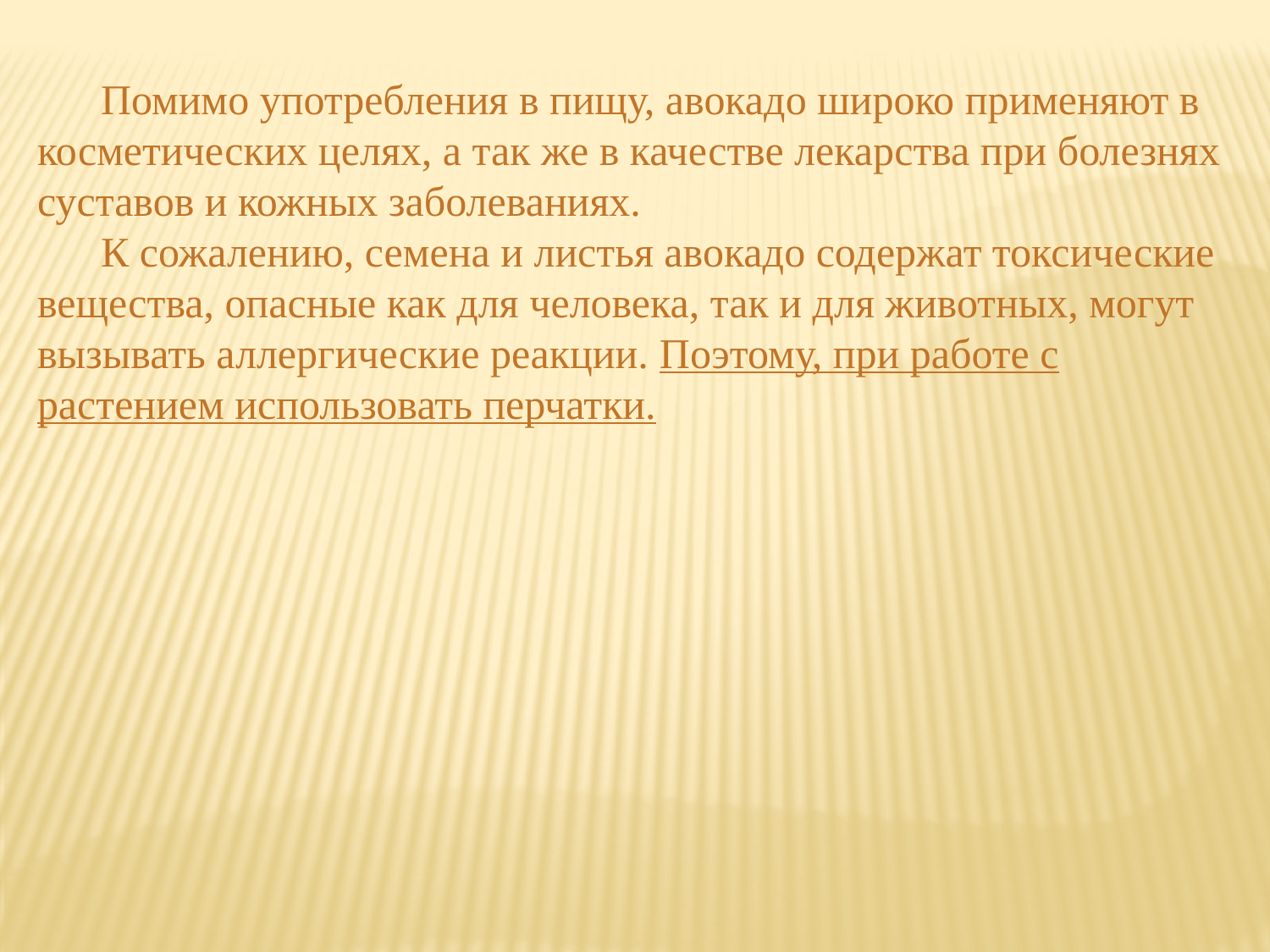

Помимо употребления в пищу, авокадо широко применяют в косметических целях, а так же в качестве лекарства при болезнях суставов и кожных заболеваниях.
К сожалению, семена и листья авокадо содержат токсические вещества, опасные как для человека, так и для животных, могут вызывать аллергические реакции. Поэтому, при работе с растением использовать перчатки.